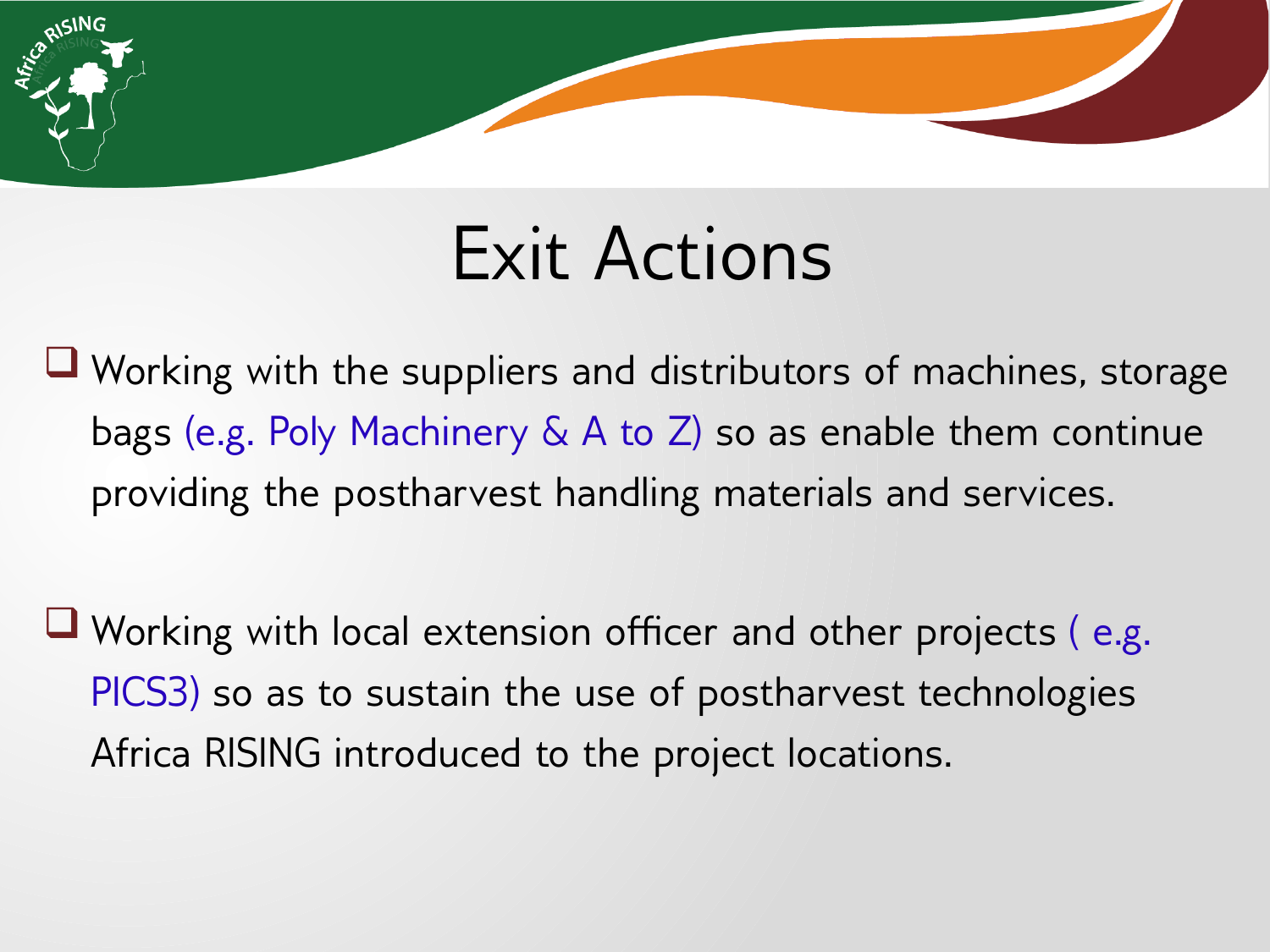

Exit Actions
Working with the suppliers and distributors of machines, storage bags (e.g. Poly Machinery & A to Z) so as enable them continue providing the postharvest handling materials and services.

Working with local extension officer and other projects ( e.g. PICS3) so as to sustain the use of postharvest technologies Africa RISING introduced to the project locations.